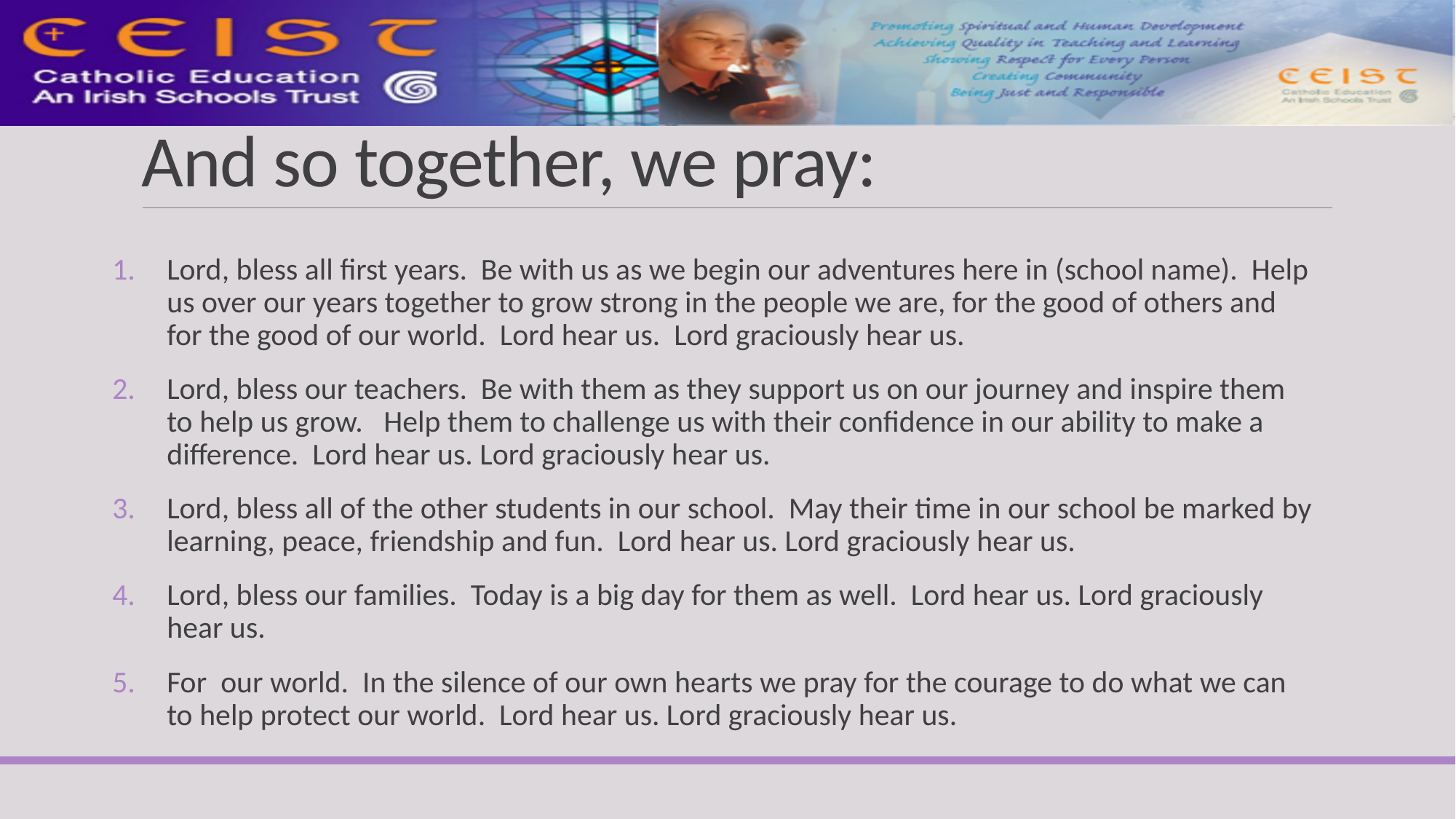

# And so together, we pray:

Lord, bless all first years.  Be with us as we begin our adventures here in (school name).  Help us over our years together to grow strong in the people we are, for the good of others and for the good of our world.  Lord hear us.  Lord graciously hear us.
Lord, bless our teachers.  Be with them as they support us on our journey and inspire them to help us grow.   Help them to challenge us with their confidence in our ability to make a difference.  Lord hear us. Lord graciously hear us.
Lord, bless all of the other students in our school.  May their time in our school be marked by learning, peace, friendship and fun.  Lord hear us. Lord graciously hear us.
Lord, bless our families.  Today is a big day for them as well.  Lord hear us. Lord graciously hear us.
For  our world.  In the silence of our own hearts we pray for the courage to do what we can to help protect our world.  Lord hear us. Lord graciously hear us.